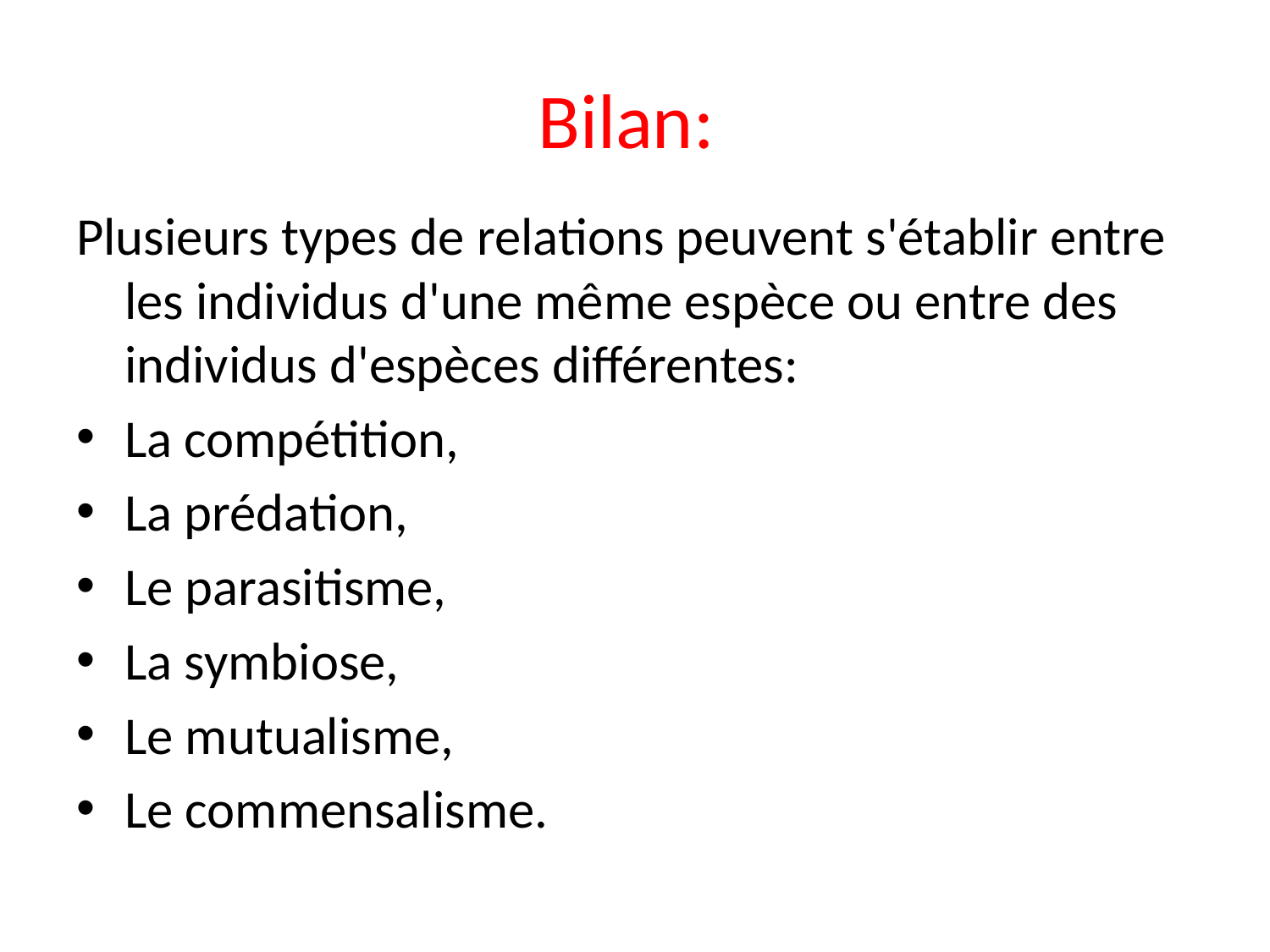

# Bilan:
Plusieurs types de relations peuvent s'établir entre les individus d'une même espèce ou entre des individus d'espèces différentes:
La compétition,
La prédation,
Le parasitisme,
La symbiose,
Le mutualisme,
Le commensalisme.